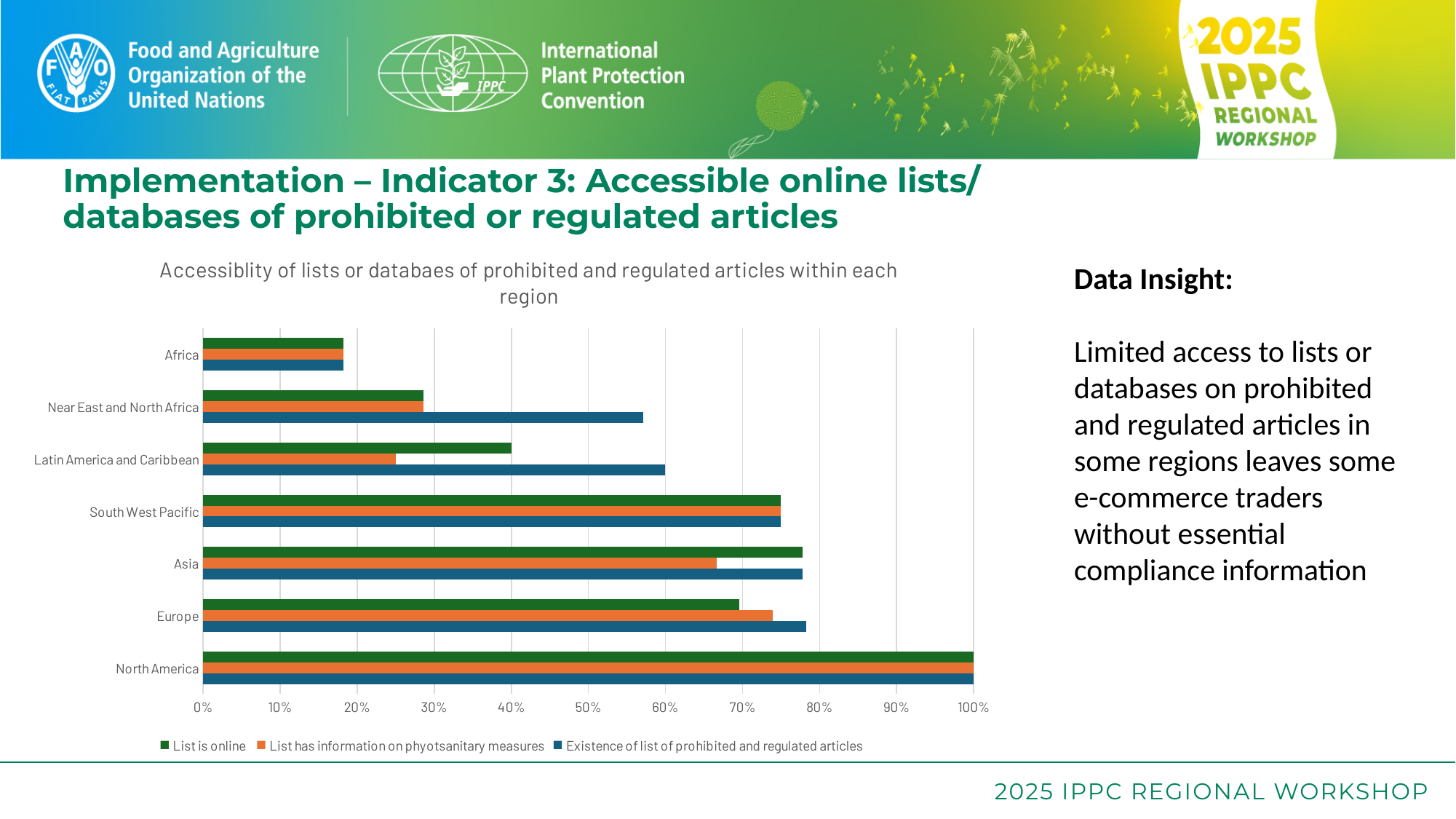

# Implementation – Indicator 3: Accessible online lists/ databases of prohibited or regulated articles

### Chart: Accessiblity of lists or databaes of prohibited and regulated articles within each region

| Category | Existence of list of prohibited and regulated articles | List has information on phyotsanitary measures | List is online  |
|---|---|---|---|
| North America | 1.0 | 1.0 | 1.0 |
| Europe | 0.782608695652174 | 0.7391304347826086 | 0.6956521739130435 |
| Asia | 0.7777777777777778 | 0.6666666666666666 | 0.7777777777777778 |
| South West Pacific | 0.75 | 0.75 | 0.75 |
| Latin America and Caribbean | 0.6 | 0.25 | 0.4 |
| Near East and North Africa | 0.5714285714285714 | 0.2857142857142857 | 0.2857142857142857 |
| Africa | 0.18181818181818182 | 0.18181818181818182 | 0.18181818181818182 |
Data Insight:

Limited access to lists or databases on prohibited and regulated articles in some regions leaves some e-commerce traders without essential compliance information